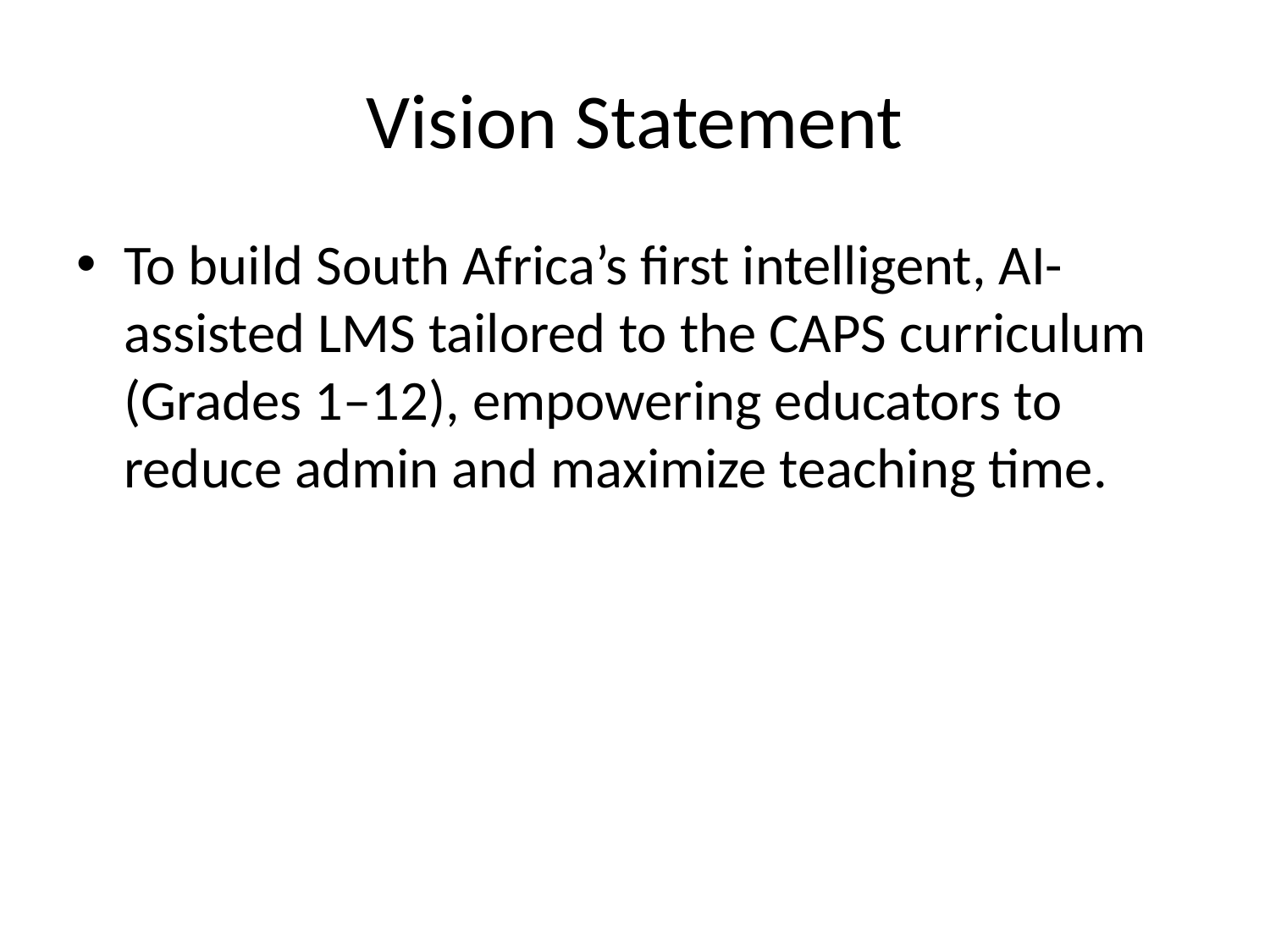

# Vision Statement
To build South Africa’s first intelligent, AI-assisted LMS tailored to the CAPS curriculum (Grades 1–12), empowering educators to reduce admin and maximize teaching time.